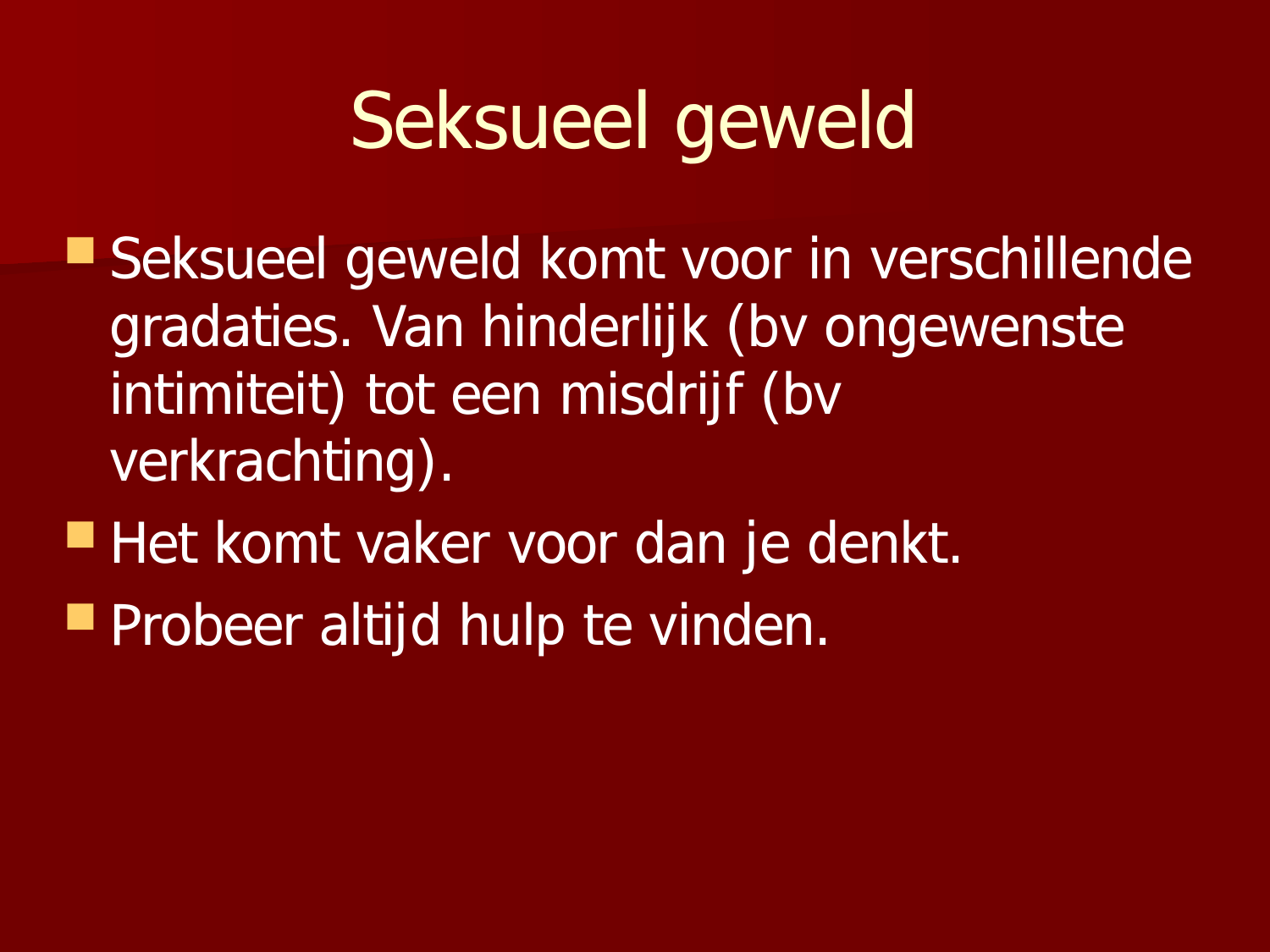

Seksueel geweld
Seksueel geweld komt voor in verschillende gradaties. Van hinderlijk (bv ongewenste intimiteit) tot een misdrijf (bv verkrachting).
Het komt vaker voor dan je denkt.
Probeer altijd hulp te vinden.